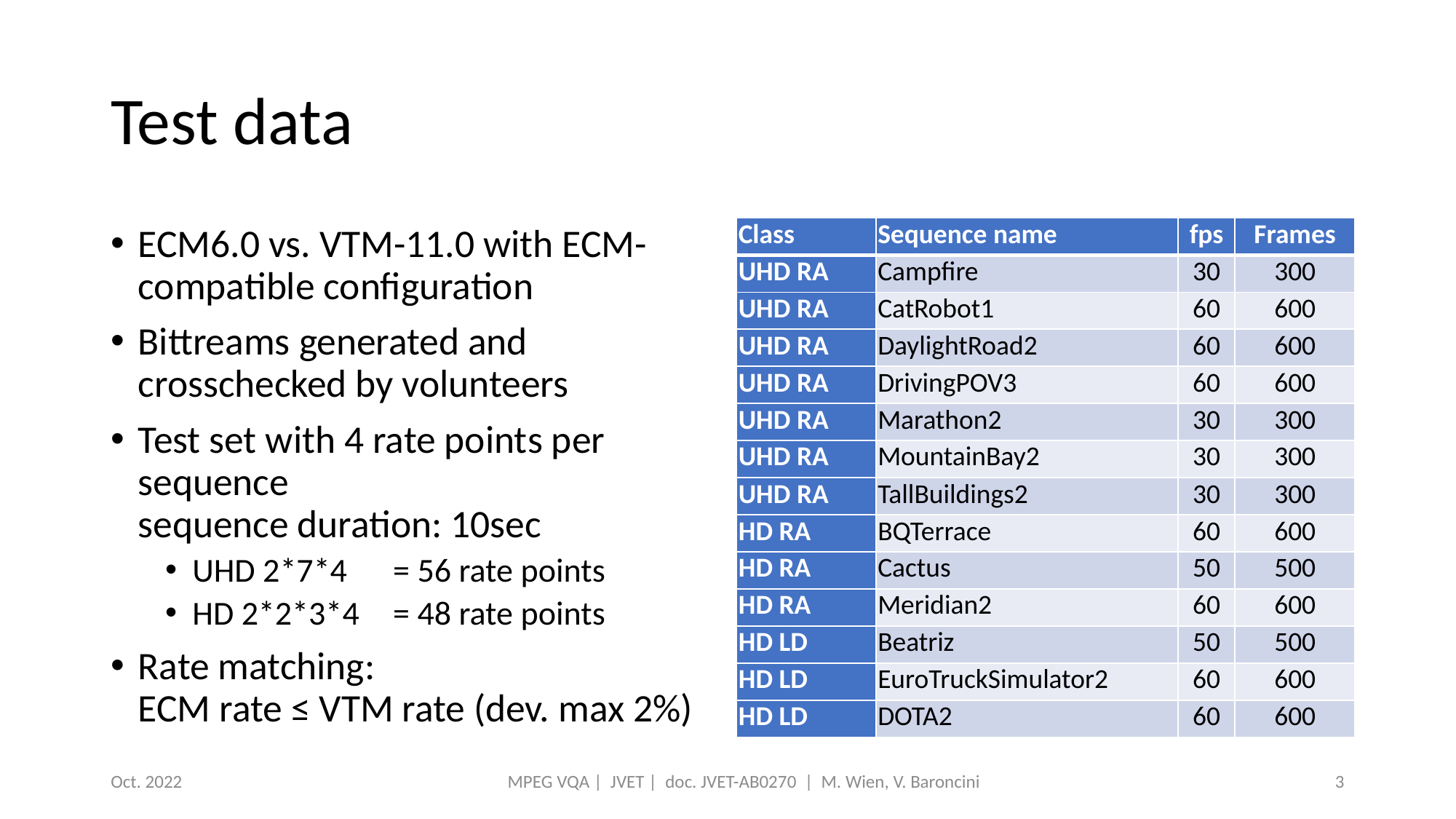

# Test data
ECM6.0 vs. VTM-11.0 with ECM-compatible configuration
Bittreams generated and crosschecked by volunteers
Test set with 4 rate points per sequence
sequence duration: 10sec
UHD 2*7*4	= 56 rate points
HD 2*2*3*4	= 48 rate points
Rate matching:
ECM rate ≤ VTM rate (dev. max 2%)

| Class | Sequence name | fps | Frames |
| --- | --- | --- | --- |
| UHD RA | Campfire | 30 | 300 |
| UHD RA | CatRobot1 | 60 | 600 |
| UHD RA | DaylightRoad2 | 60 | 600 |
| UHD RA | DrivingPOV3 | 60 | 600 |
| UHD RA | Marathon2 | 30 | 300 |
| UHD RA | MountainBay2 | 30 | 300 |
| UHD RA | TallBuildings2 | 30 | 300 |
| HD RA | BQTerrace | 60 | 600 |
| HD RA | Cactus | 50 | 500 |
| HD RA | Meridian2 | 60 | 600 |
| HD LD | Beatriz | 50 | 500 |
| HD LD | EuroTruckSimulator2 | 60 | 600 |
| HD LD | DOTA2 | 60 | 600 |
Oct. 2022
MPEG VQA |  JVET |  doc. JVET-AB0270  |  M. Wien, V. Baroncini
3